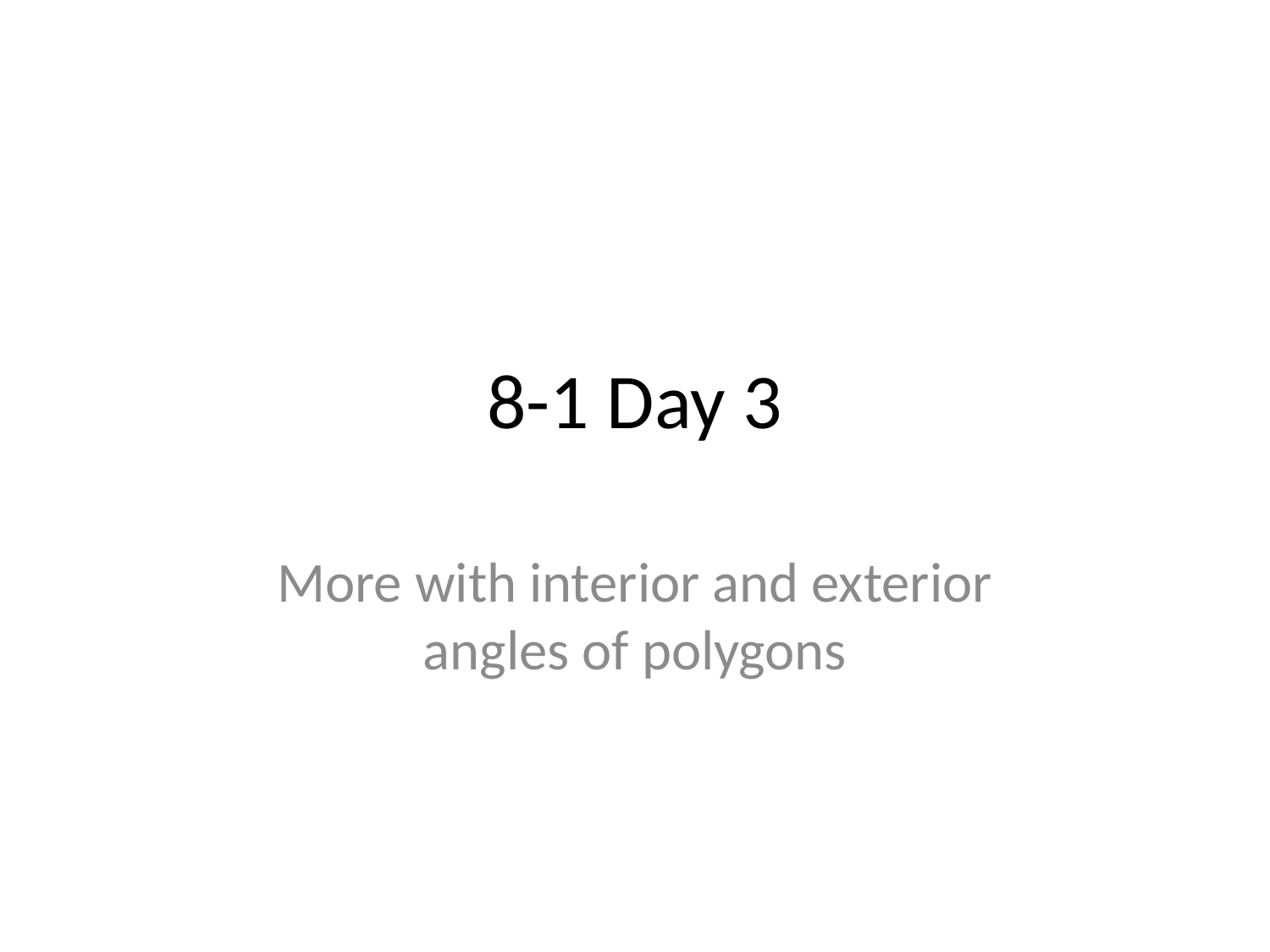

# 8-1 Day 3
More with interior and exterior angles of polygons